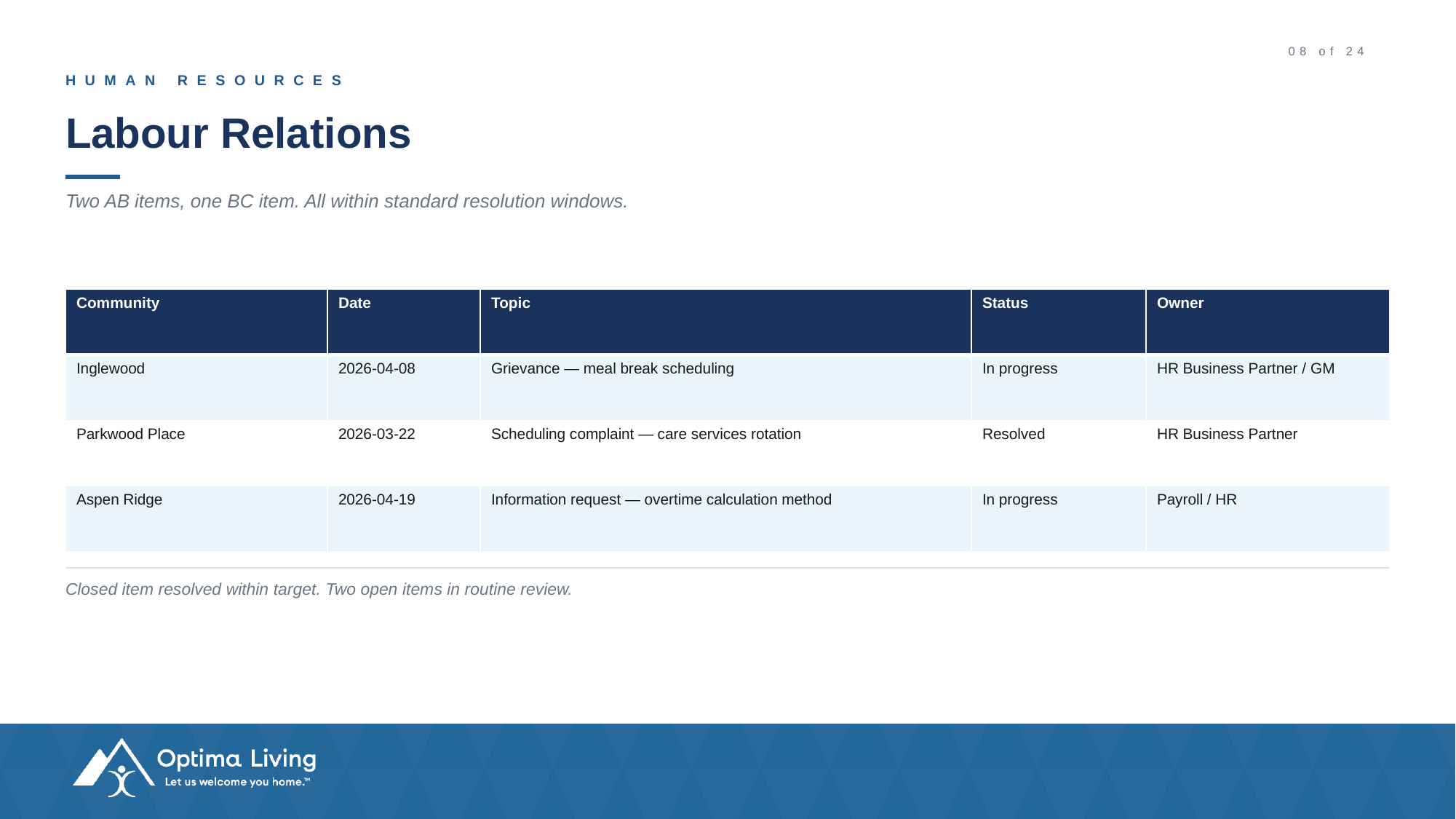

#
08 of 24
HUMAN RESOURCES
Labour Relations

Two AB items, one BC item. All within standard resolution windows.
| Community | Date | Topic | Status | Owner |
| --- | --- | --- | --- | --- |
| Inglewood | 2026-04-08 | Grievance — meal break scheduling | In progress | HR Business Partner / GM |
| Parkwood Place | 2026-03-22 | Scheduling complaint — care services rotation | Resolved | HR Business Partner |
| Aspen Ridge | 2026-04-19 | Information request — overtime calculation method | In progress | Payroll / HR |
Closed item resolved within target. Two open items in routine review.